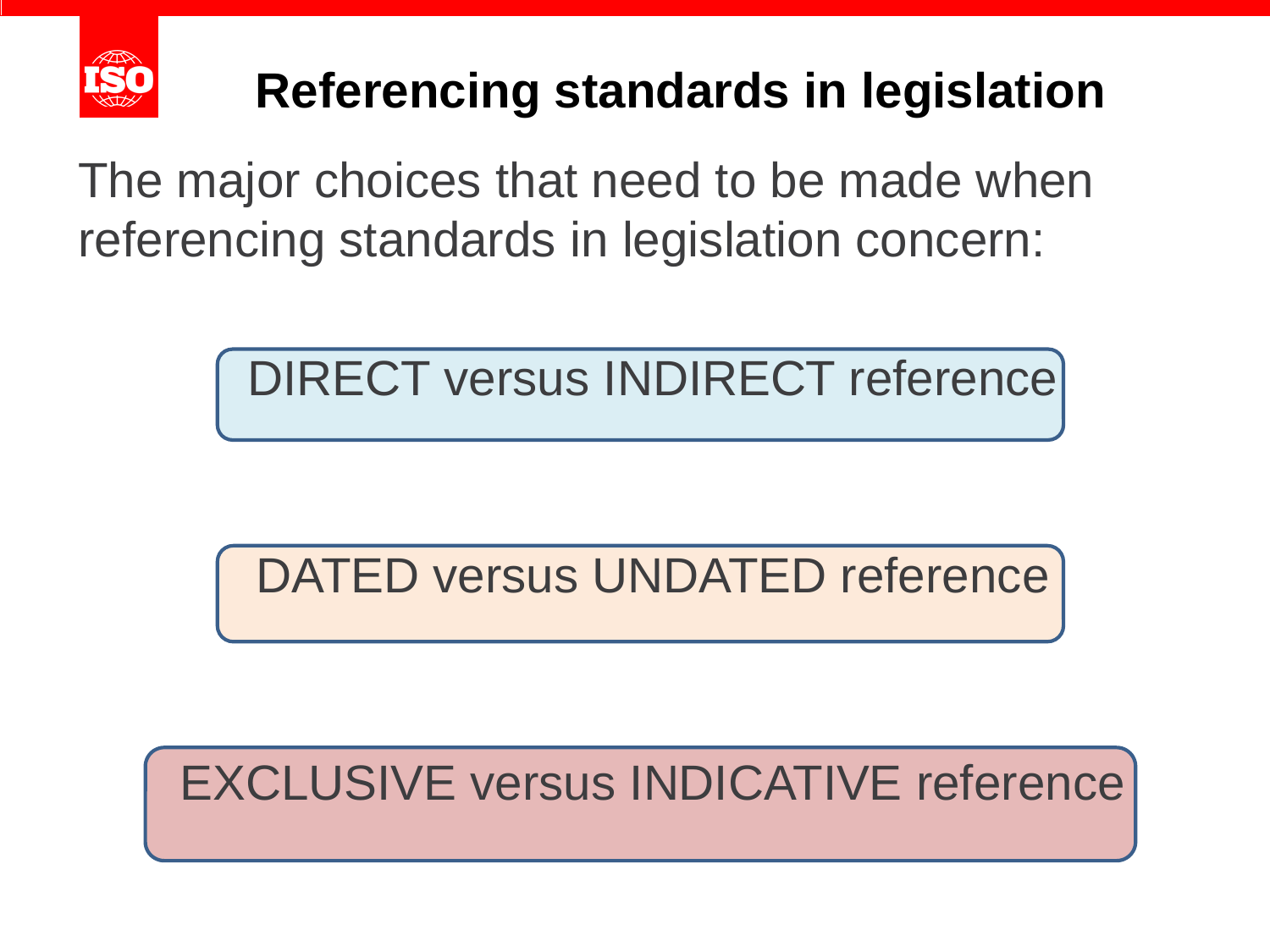

# Referencing standards in legislation
The major choices that need to be made when referencing standards in legislation concern:

DIRECT versus INDIRECT reference

DATED versus UNDATED reference

EXCLUSIVE versus INDICATIVE reference